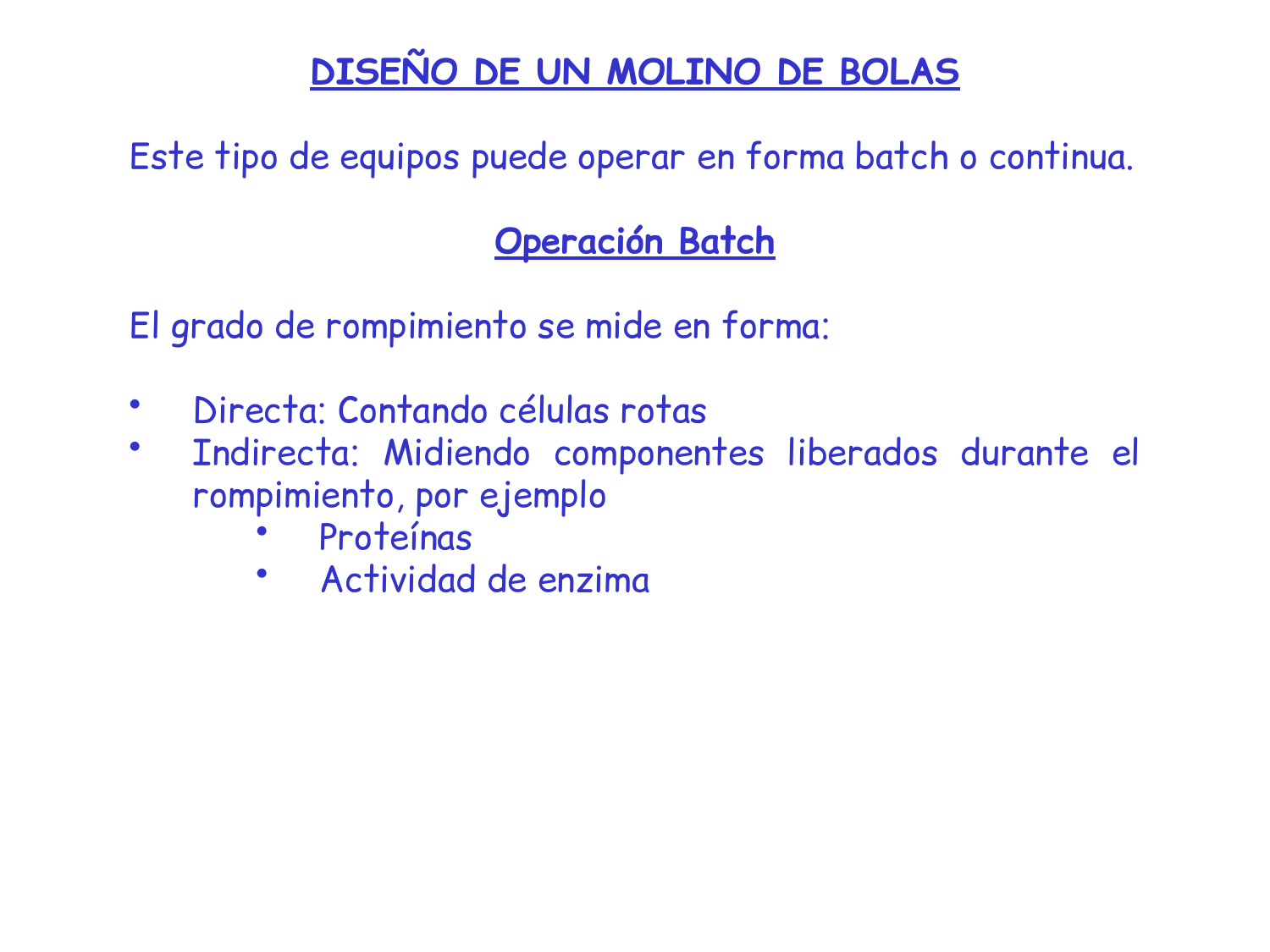

DISEÑO DE UN MOLINO DE BOLAS

Este tipo de equipos puede operar en forma batch o continua.

Operación Batch

El grado de rompimiento se mide en forma:

Directa: Contando células rotas
Indirecta: Midiendo componentes liberados durante el rompimiento, por ejemplo
Proteínas
Actividad de enzima